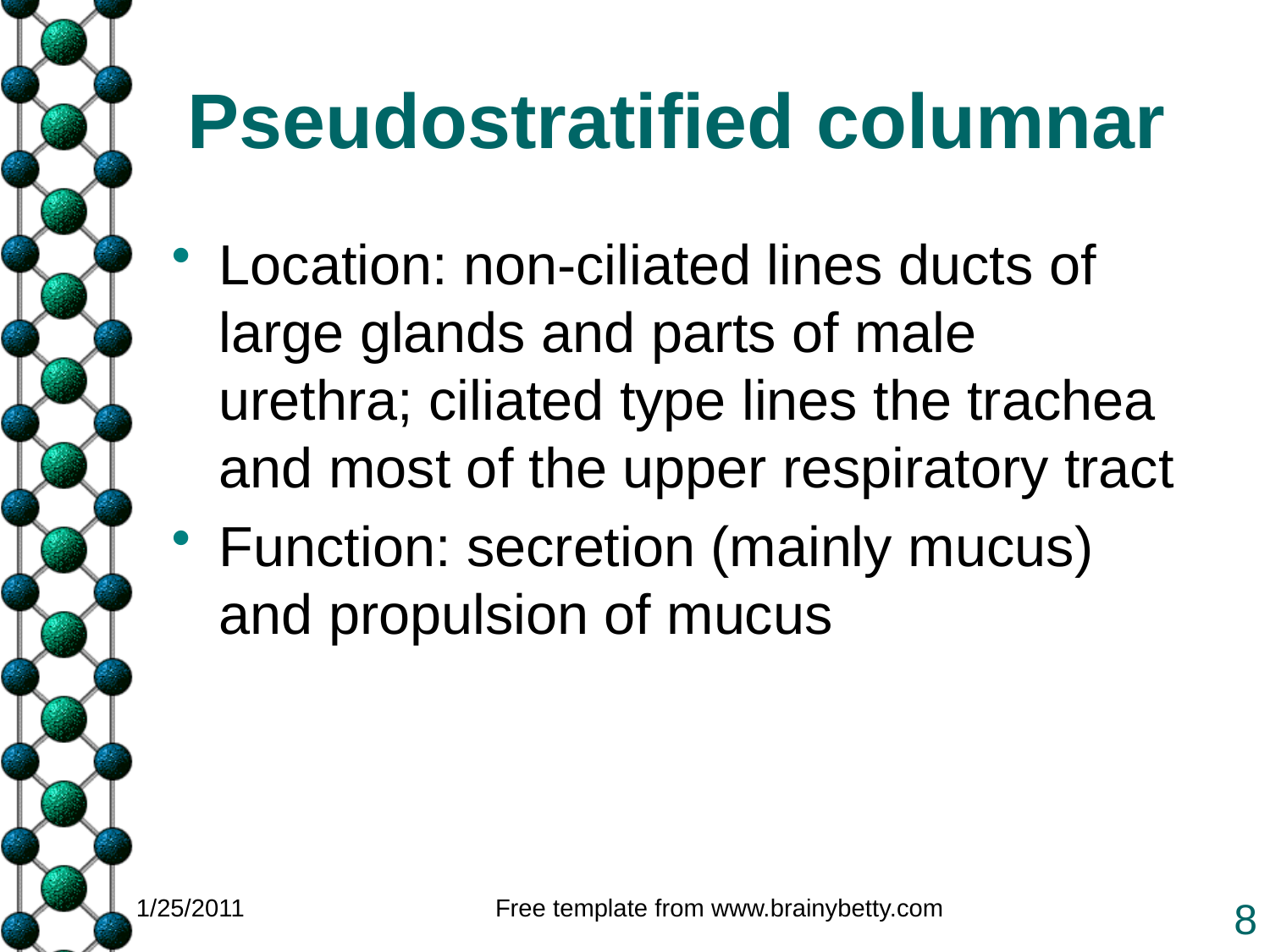

# Pseudostratified columnar
Location: non-ciliated lines ducts of large glands and parts of male urethra; ciliated type lines the trachea and most of the upper respiratory tract
Function: secretion (mainly mucus) and propulsion of mucus
1/25/2011
Free template from www.brainybetty.com
8